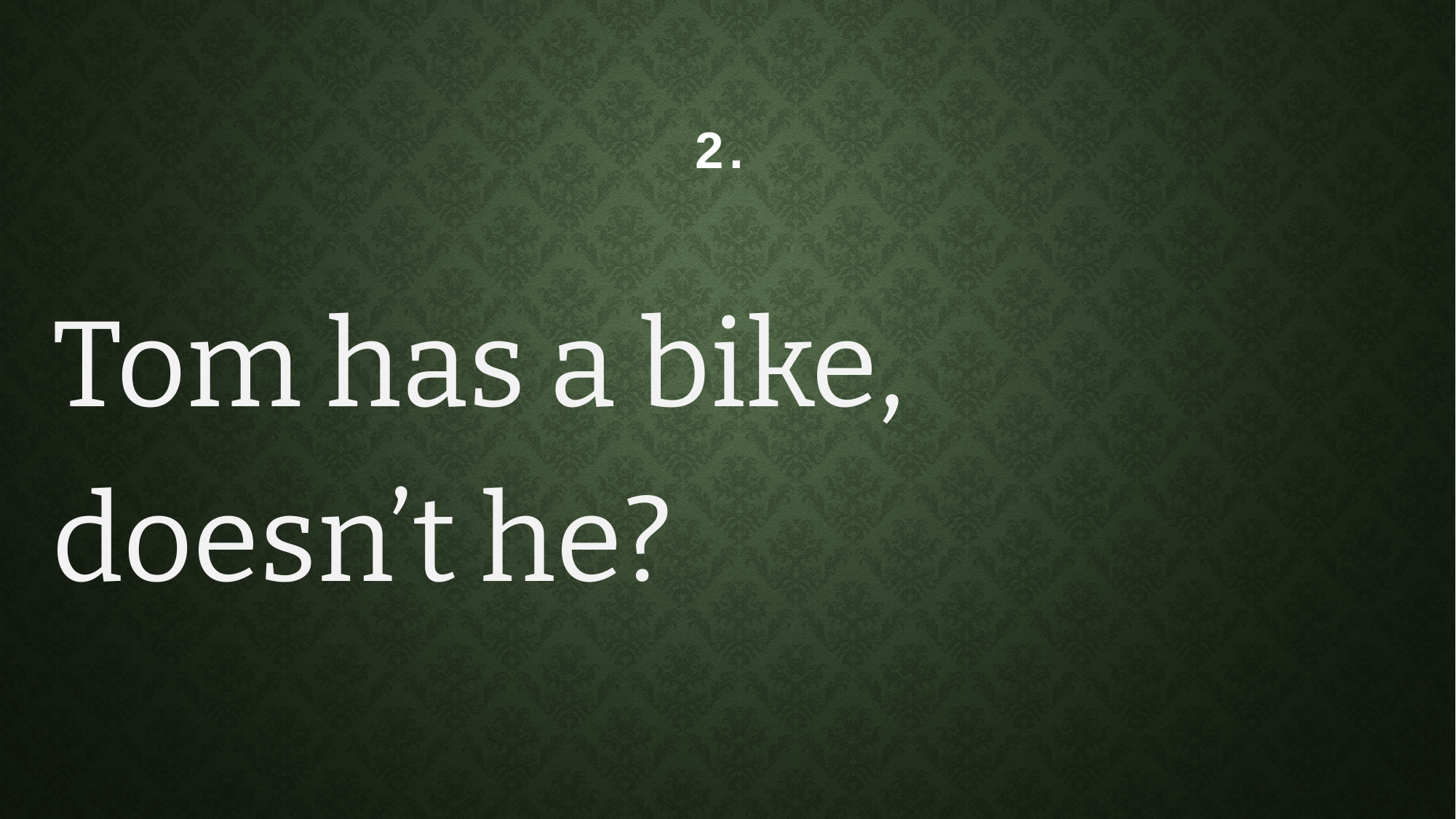

# 2.
Tom has a bike, doesn’t he?